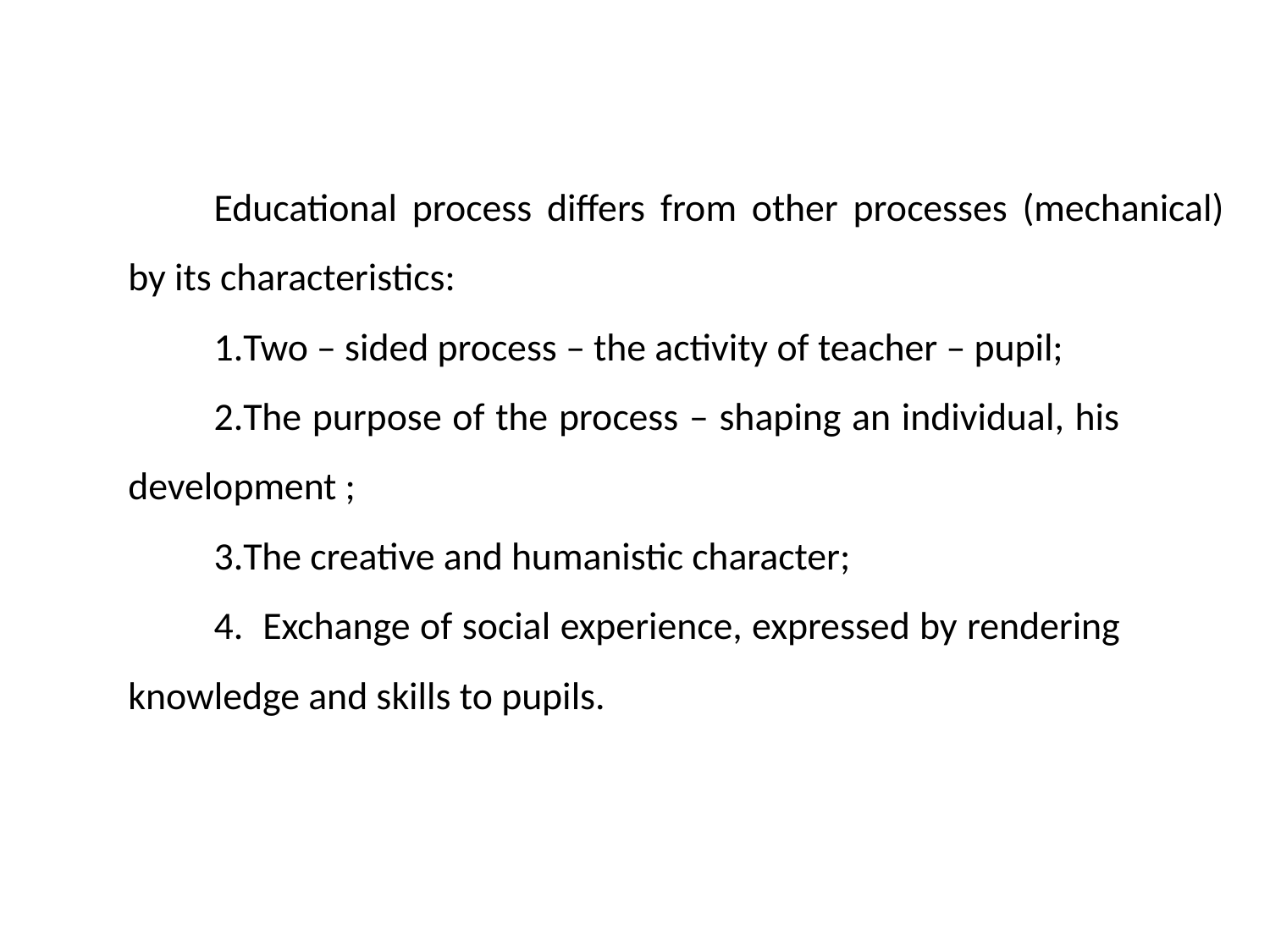

Educational process differs from other processes (mechanical) by its characteristics:
Two – sided process – the activity of teacher – pupil;
The purpose of the process – shaping an individual, his development ;
The creative and humanistic character;
  Exchange of social experience, expressed by rendering knowledge and skills to pupils.
#